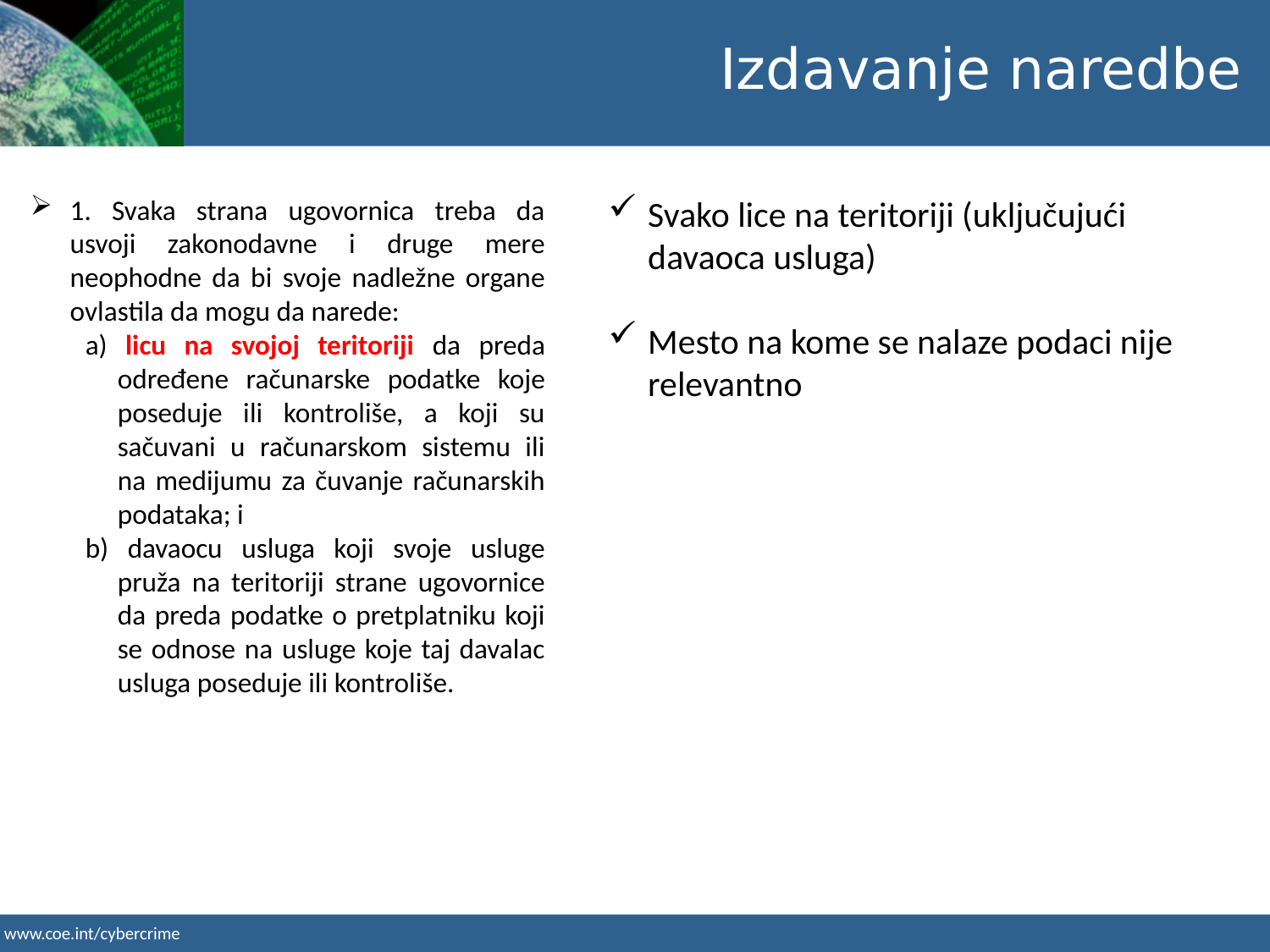

Izdavanje naredbe
1. Svaka strana ugovornica treba da usvoji zakonodavne i druge mere neophodne da bi svoje nadležne organe ovlastila da mogu da narede:
a) licu na svojoj teritoriji da preda određene računarske podatke koje poseduje ili kontroliše, a koji su sačuvani u računarskom sistemu ili na medijumu za čuvanje računarskih podataka; i
b) davaocu usluga koji svoje usluge pruža na teritoriji strane ugovornice da preda podatke o pretplatniku koji se odnose na usluge koje taj davalac usluga poseduje ili kontroliše.
Svako lice na teritoriji (uključujući davaoca usluga)

Mesto na kome se nalaze podaci nije relevantno